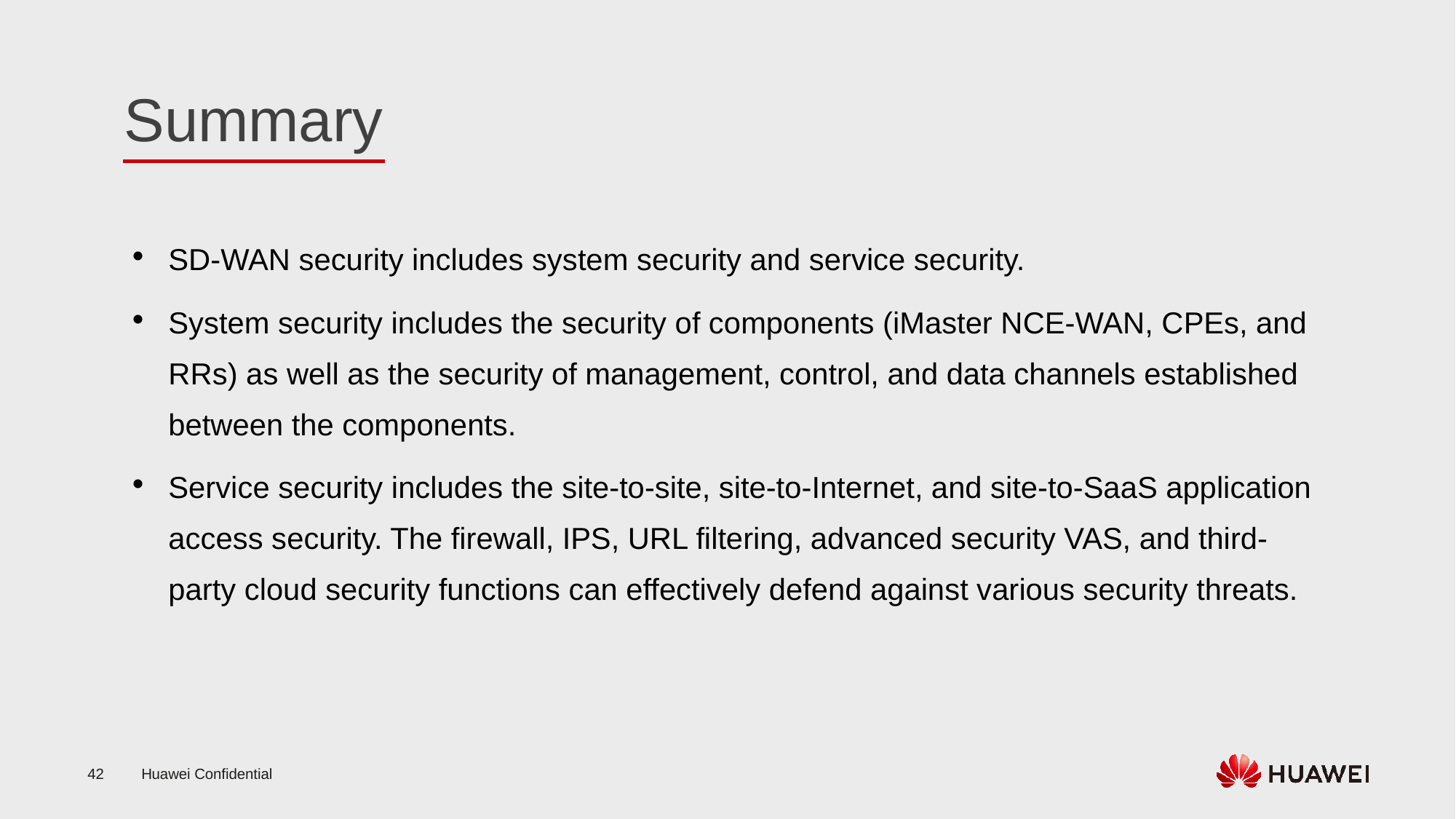

SD-WAN security includes system security and service security.
System security includes the security of components (iMaster NCE-WAN, CPEs, and RRs) as well as the security of management, control, and data channels established between the components.
Service security includes the site-to-site, site-to-Internet, and site-to-SaaS application access security. The firewall, IPS, URL filtering, advanced security VAS, and third-party cloud security functions can effectively defend against various security threats.